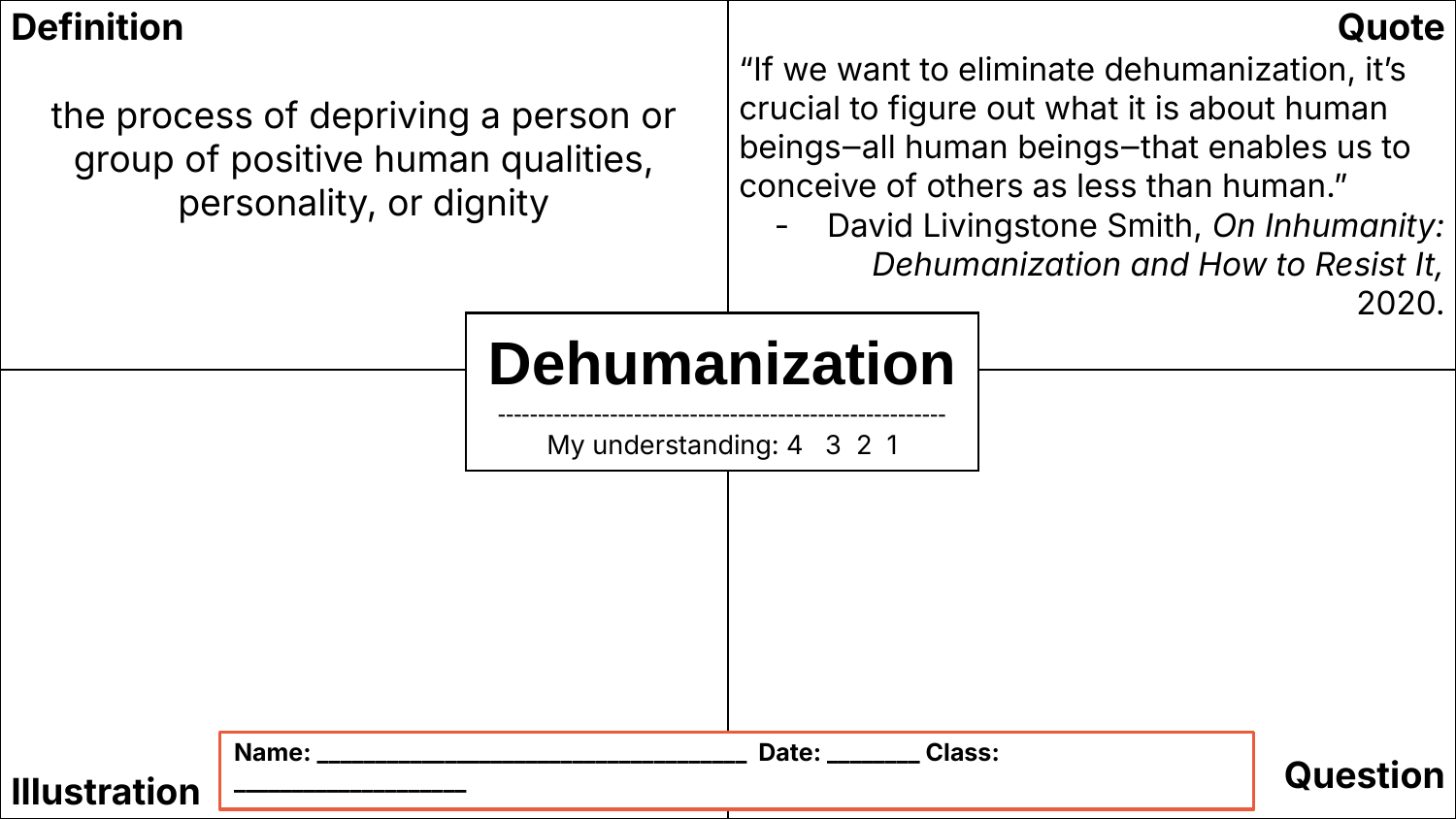

| Definition the process of depriving a person or group of positive human qualities, personality, or dignity | Quote “If we want to eliminate dehumanization, it’s crucial to figure out what it is about human beings‒all human beings‒that enables us to conceive of others as less than human.” David Livingstone Smith, On Inhumanity: Dehumanization and How to Resist It, 2020. |
| --- | --- |
| Illustration | Question |
Dehumanization
--------------------------------------------------------
My understanding: 4   3  2  1
Name: _____________________________________  Date: ________ Class: ____________________